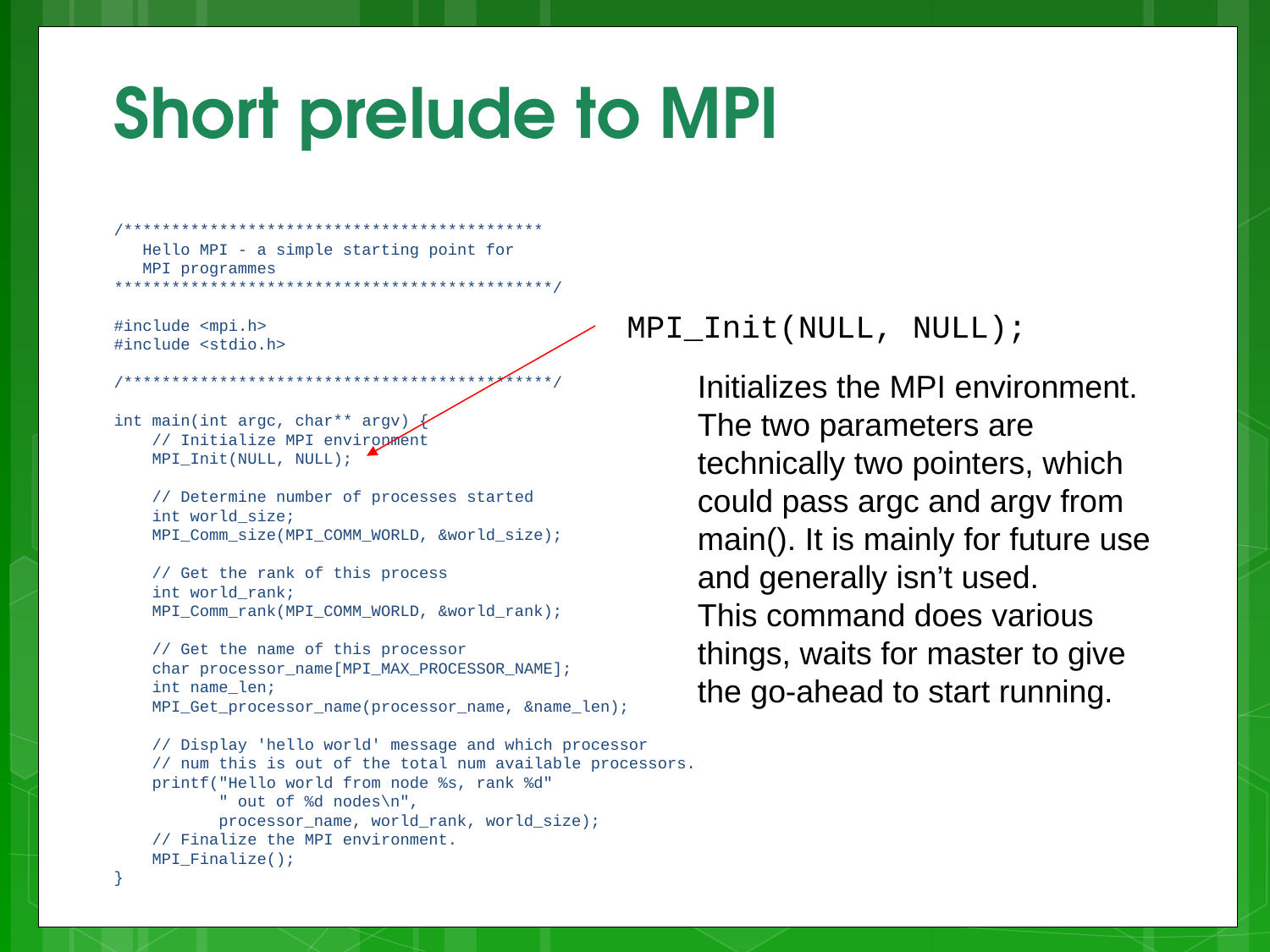

# Short prelude to MPI
/********************************************
   Hello MPI - a simple starting point for
   MPI programmes
**********************************************/

#include <mpi.h>
#include <stdio.h>

/*********************************************/

int main(int argc, char** argv) {
    // Initialize MPI environment
    MPI_Init(NULL, NULL);

    // Determine number of processes started
    int world_size;
    MPI_Comm_size(MPI_COMM_WORLD, &world_size);

    // Get the rank of this process
    int world_rank;
    MPI_Comm_rank(MPI_COMM_WORLD, &world_rank);

    // Get the name of this processor
    char processor_name[MPI_MAX_PROCESSOR_NAME];
    int name_len;
    MPI_Get_processor_name(processor_name, &name_len);

    // Display 'hello world' message and which processor
    // num this is out of the total num available processors.
    printf("Hello world from node %s, rank %d"
           " out of %d nodes\n",
           processor_name, world_rank, world_size);
    // Finalize the MPI environment.
    MPI_Finalize();
}
 MPI_Init(NULL, NULL);
Initializes the MPI environment. The two parameters are technically two pointers, which could pass argc and argv from main(). It is mainly for future use and generally isn’t used.
This command does various things, waits for master to give the go-ahead to start running.